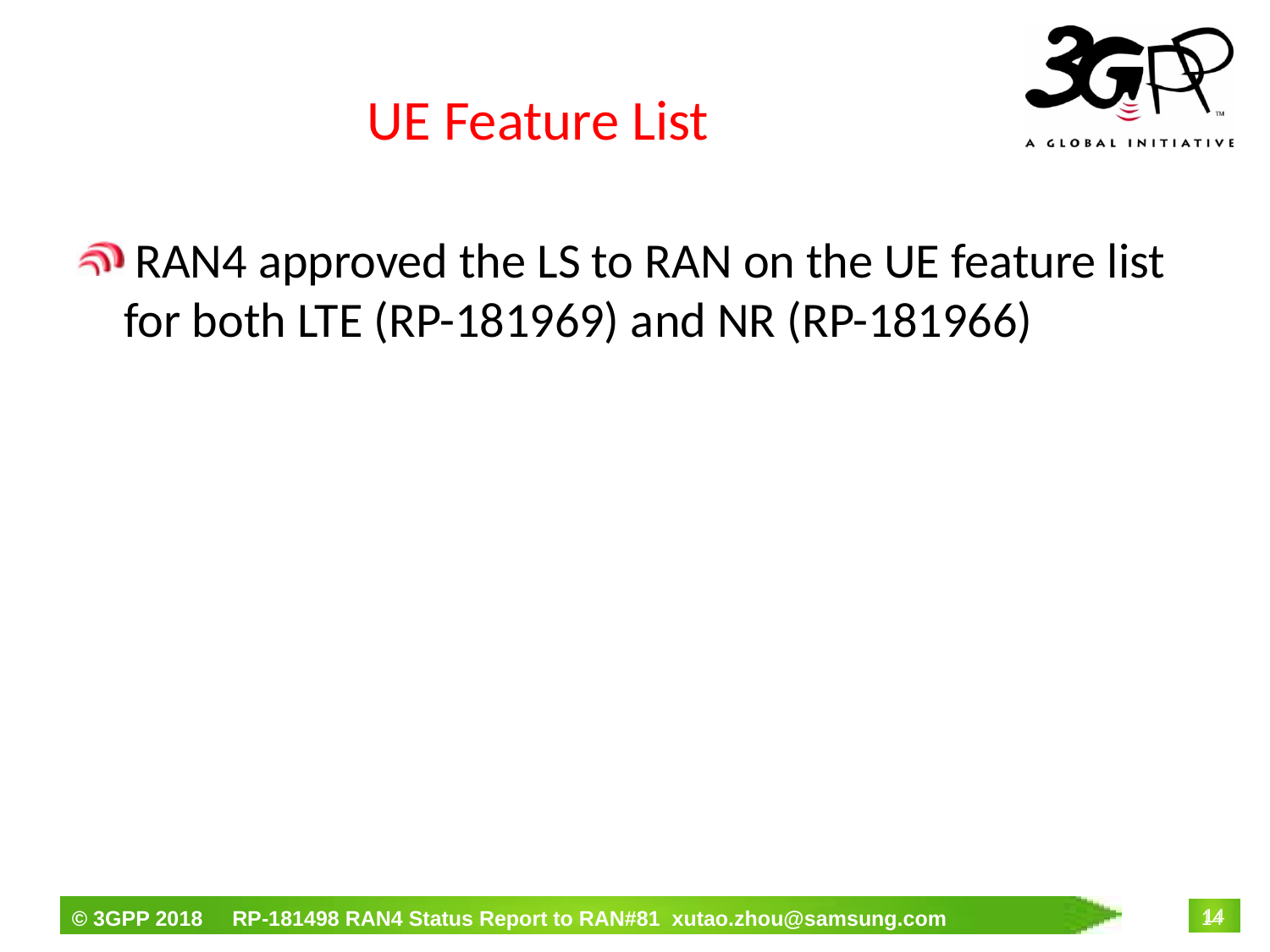

# UE Feature List
 RAN4 approved the LS to RAN on the UE feature list for both LTE (RP-181969) and NR (RP-181966)
14